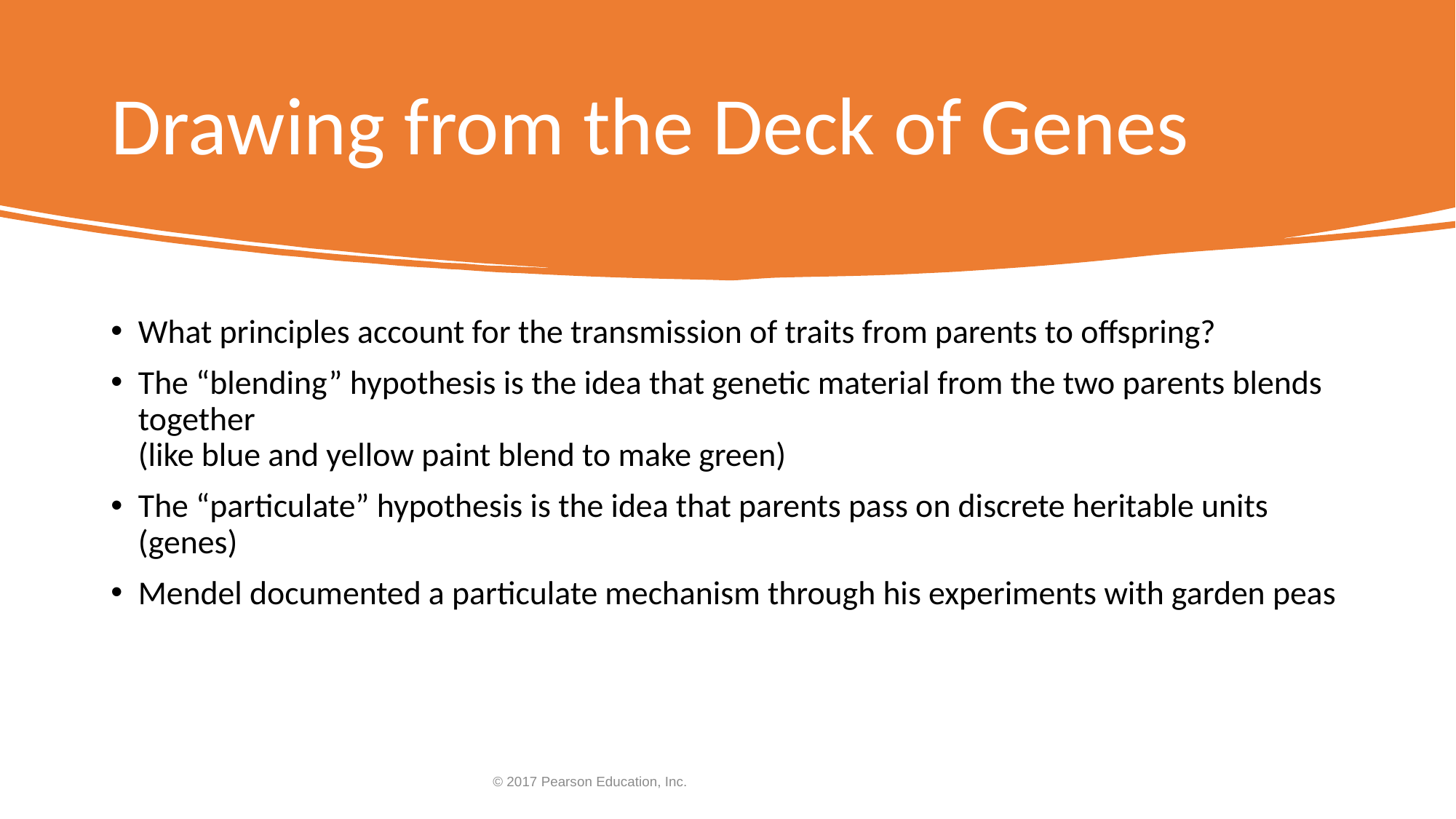

# Drawing from the Deck of Genes
What principles account for the transmission of traits from parents to offspring?
The “blending” hypothesis is the idea that genetic material from the two parents blends together
(like blue and yellow paint blend to make green)
The “particulate” hypothesis is the idea that parents pass on discrete heritable units (genes)
Mendel documented a particulate mechanism through his experiments with garden peas

© 2017 Pearson Education, Inc.